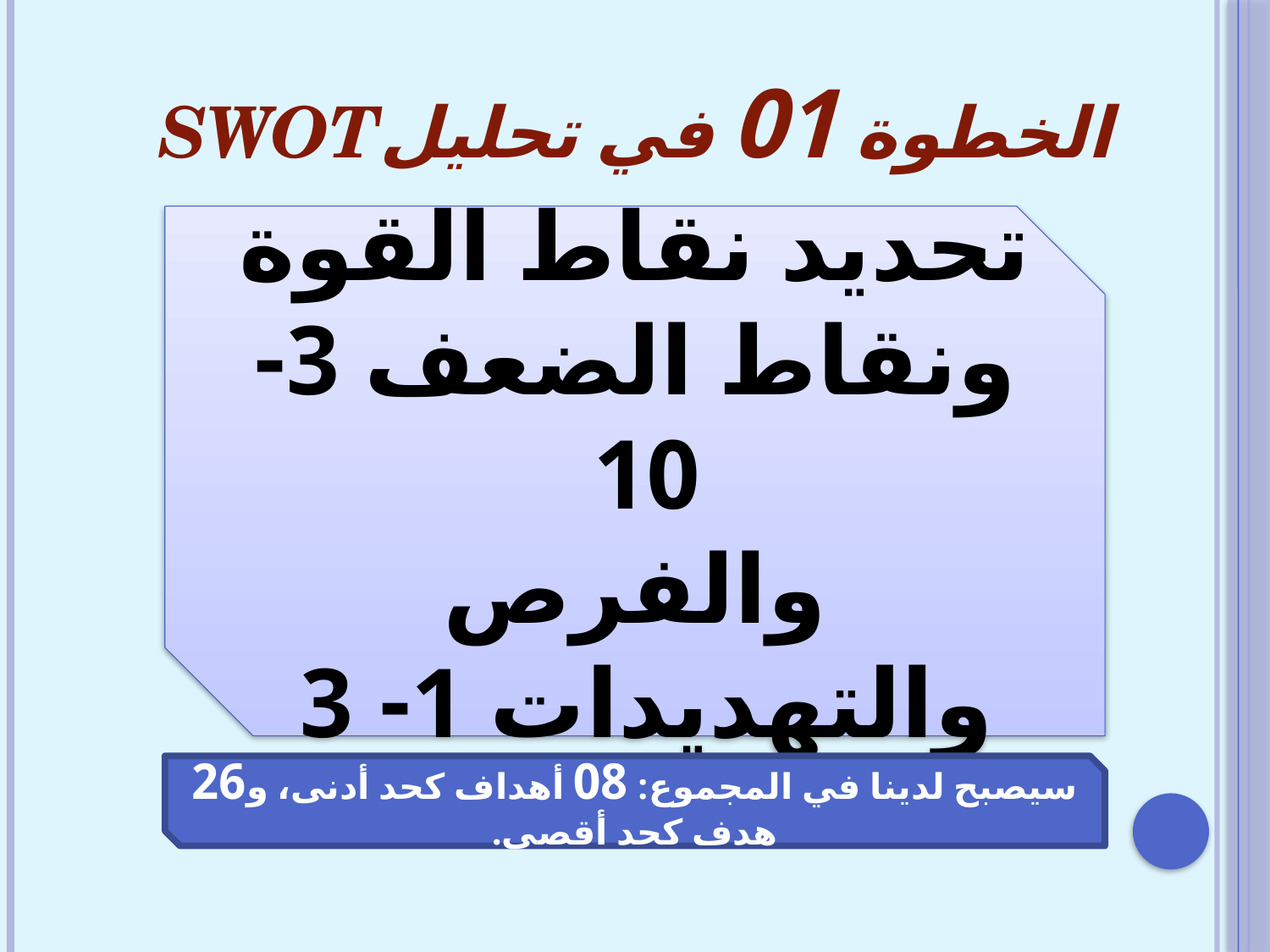

# الخطوة 01 في تحليلSWOT
تحديد نقاط القوة ونقاط الضعف 3-10
والفرص والتهديدات 1- 3
سيصبح لدينا في المجموع: 08 أهداف كحد أدنى، و26 هدف كحد أقصى.